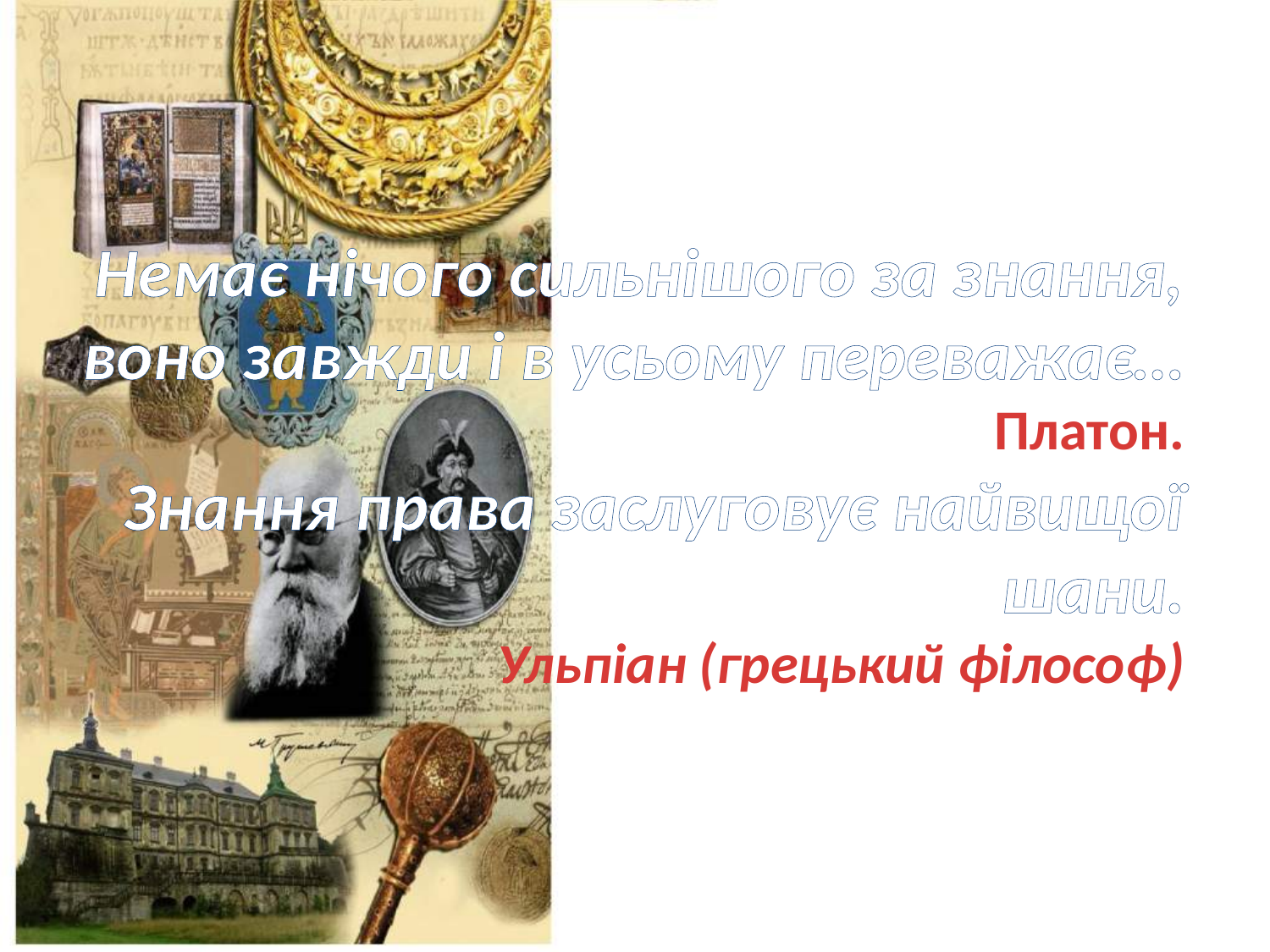

# Немає нічого сильнішого за знання, воно завжди і в усьому переважає… Платон. Знання права заслуговує найвищої шани. Ульпіан (грецький філософ)